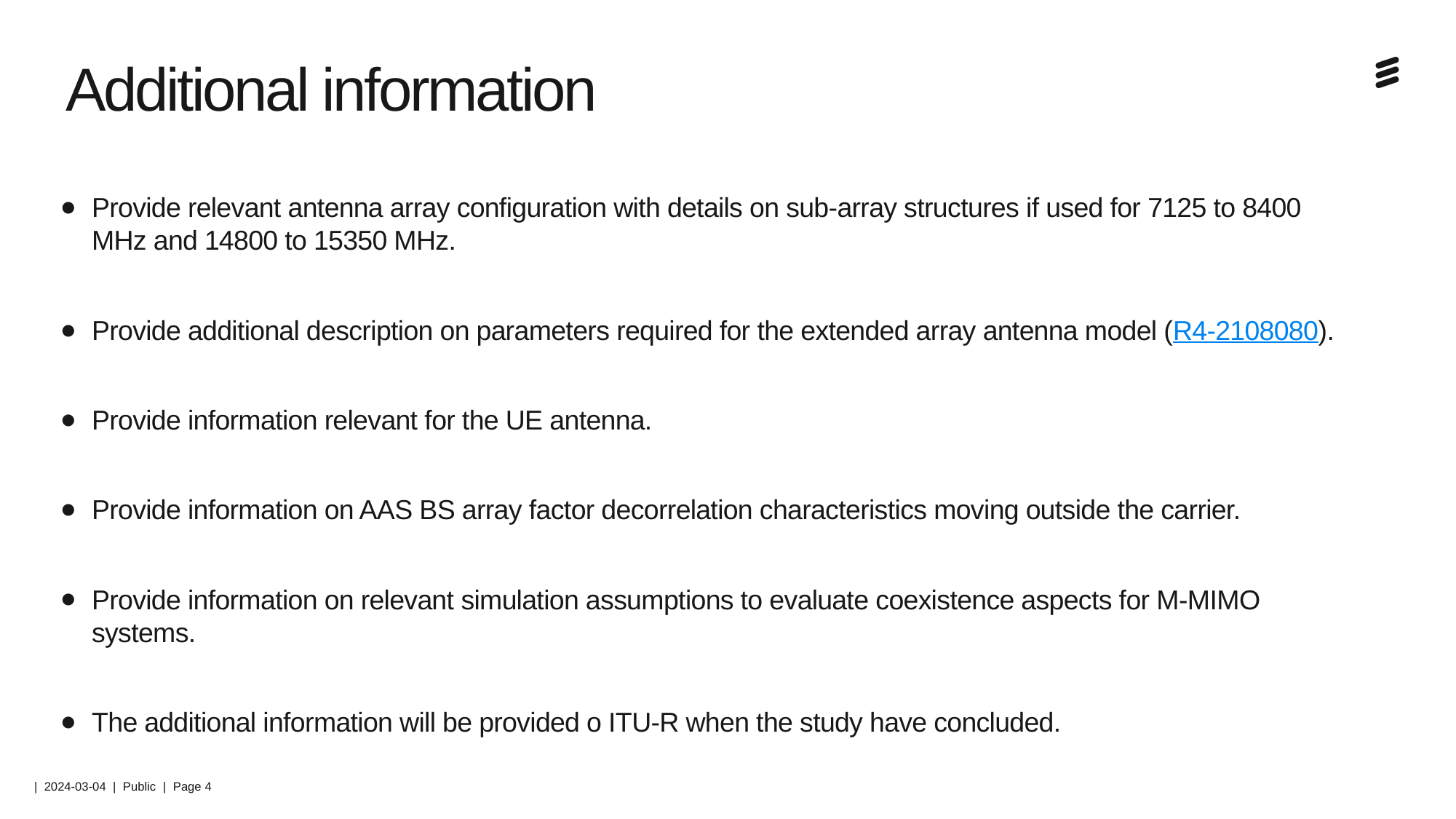

# Additional information
Provide relevant antenna array configuration with details on sub-array structures if used for 7125 to 8400 MHz and 14800 to 15350 MHz.

Provide additional description on parameters required for the extended array antenna model (R4-2108080).

Provide information relevant for the UE antenna.

Provide information on AAS BS array factor decorrelation characteristics moving outside the carrier.

Provide information on relevant simulation assumptions to evaluate coexistence aspects for M-MIMO systems.

The additional information will be provided o ITU-R when the study have concluded.